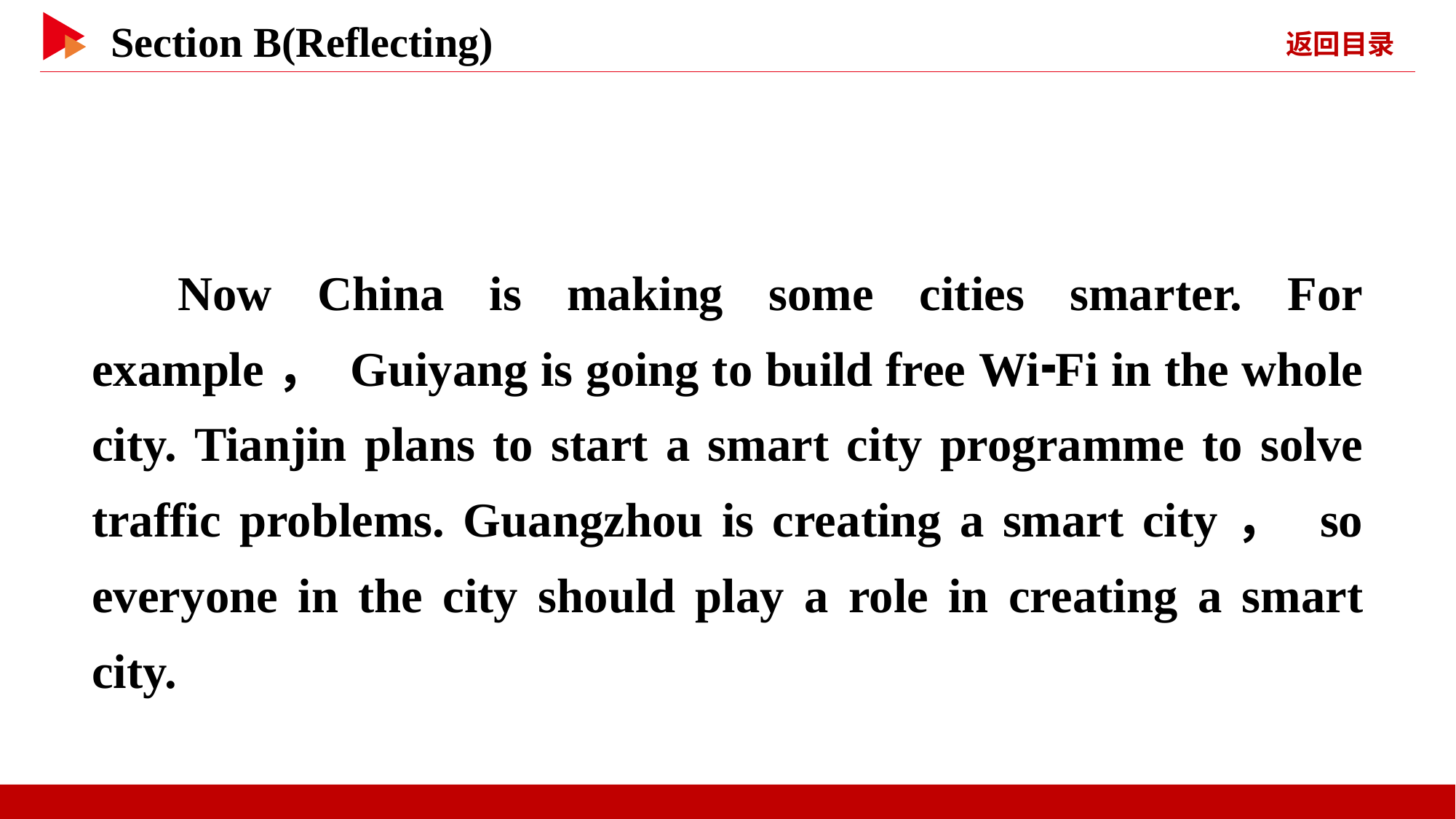

Now China is making some cities smarter. For example， Guiyang is going to build free Wi⁃Fi in the whole city. Tianjin plans to start a smart city programme to solve traffic problems. Guangzhou is creating a smart city， so everyone in the city should play a role in creating a smart city.